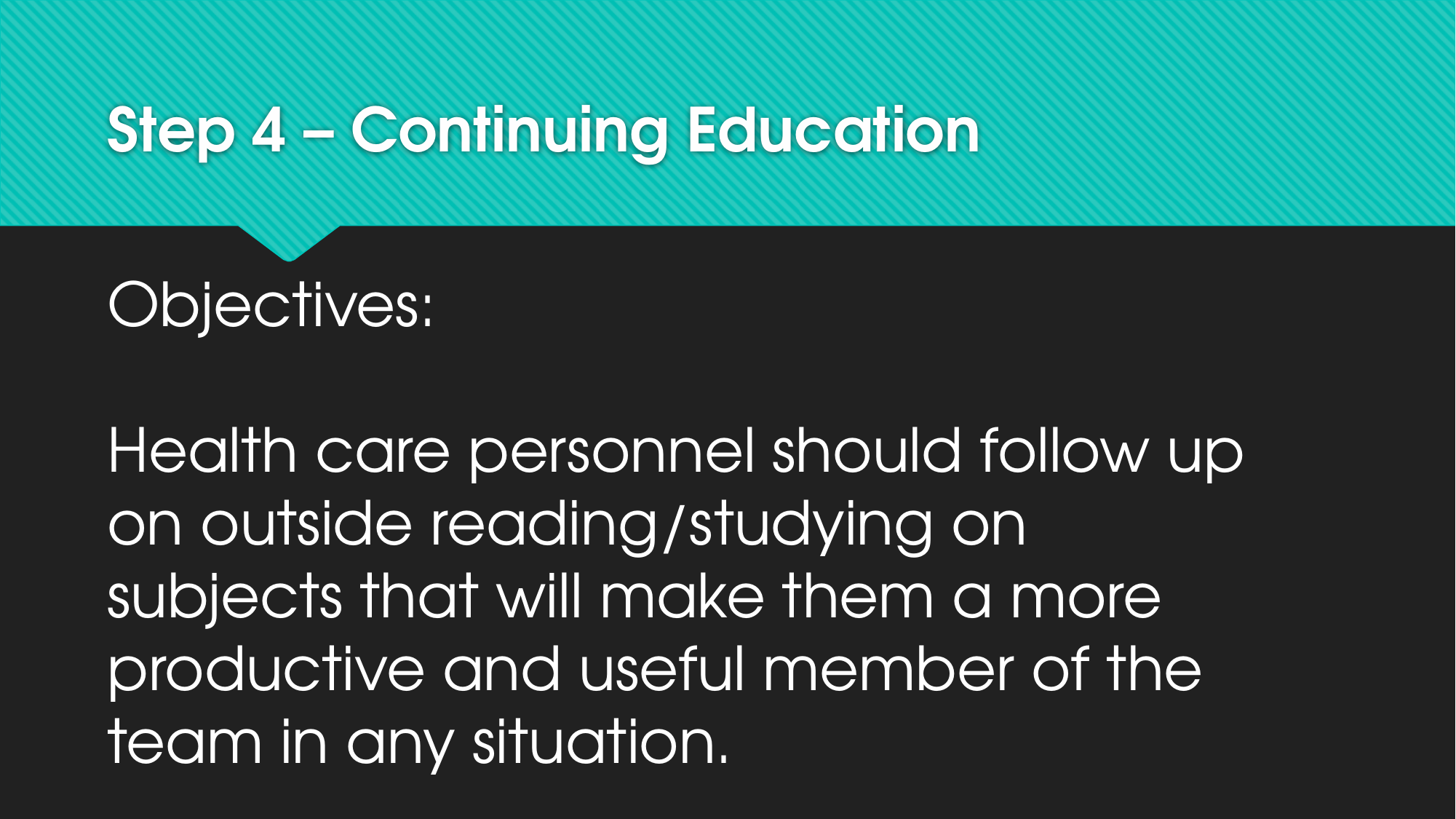

# Step 4 – Continuing Education
Objectives:

Health care personnel should follow up on outside reading/studying on subjects that will make them a more productive and useful member of the team in any situation.